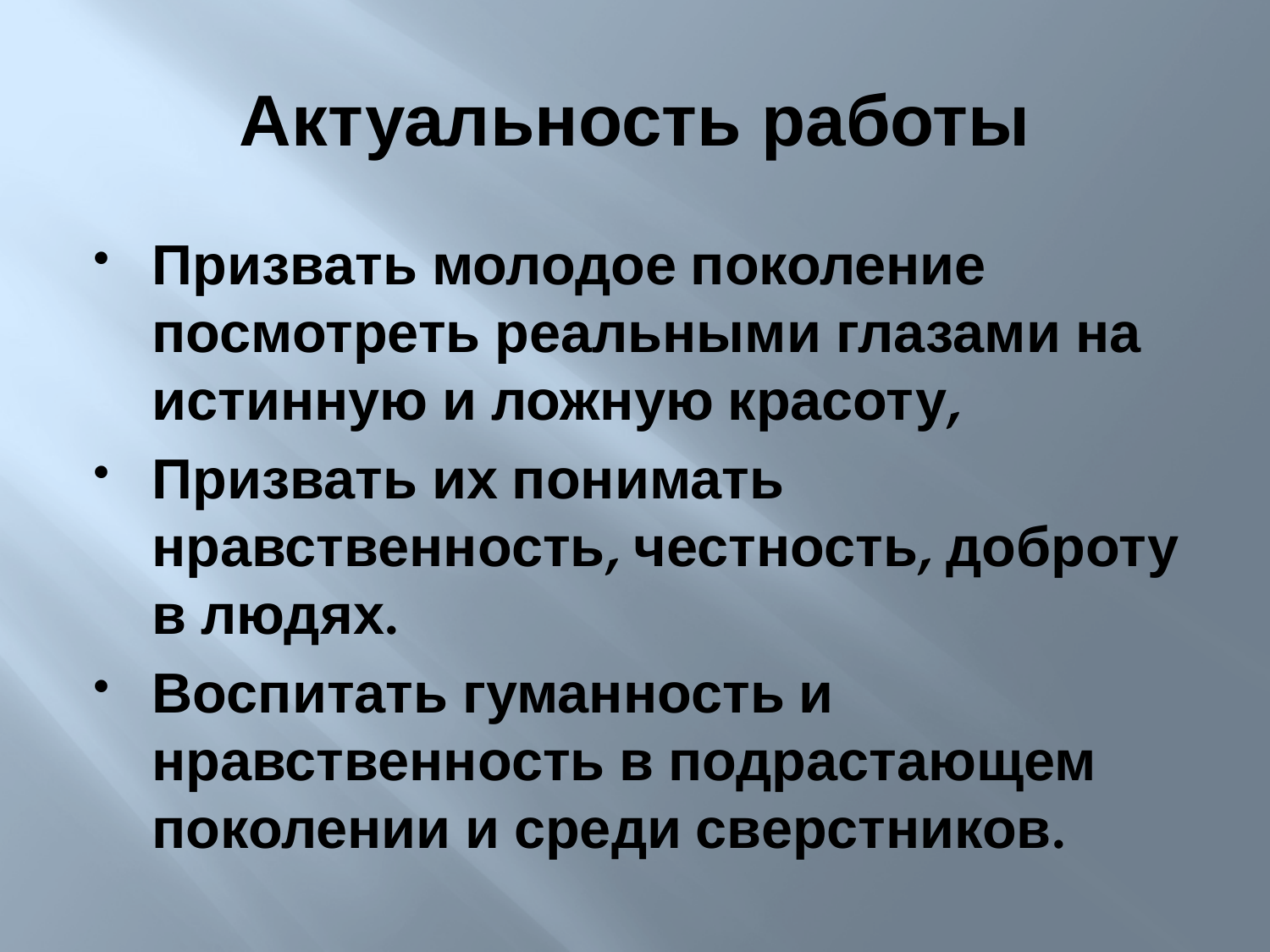

# Актуальность работы
Призвать молодое поколение посмотреть реальными глазами на истинную и ложную красоту,
Призвать их понимать нравственность, честность, доброту в людях.
Воспитать гуманность и нравственность в подрастающем поколении и среди сверстников.